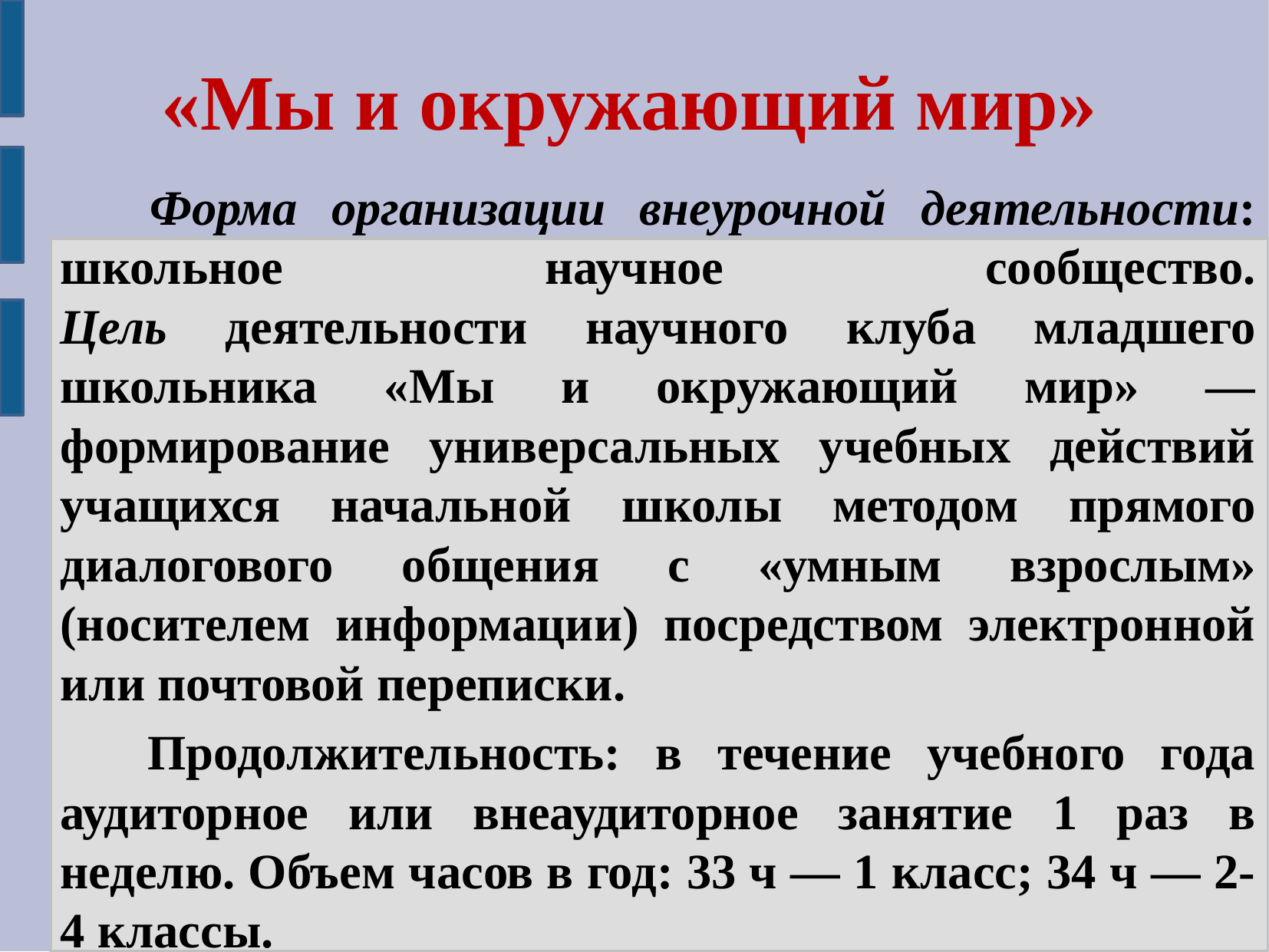

«Мы и окружающий мир»
    Форма организации внеурочной деятельности: школьное научное сообщество.
Цель деятельности научного клуба младшего школьника «Мы и окружающий мир» — формирование универсальных учебных действий учащихся начальной школы методом прямого диалогового общения с «умным взрослым» (носителем информации) посредством электронной или почтовой переписки.
    Продолжительность: в течение учебного года аудиторное или внеаудиторное занятие 1 раз в неделю. Объем часов в год: 33 ч — 1 класс; 34 ч — 2-4 классы.